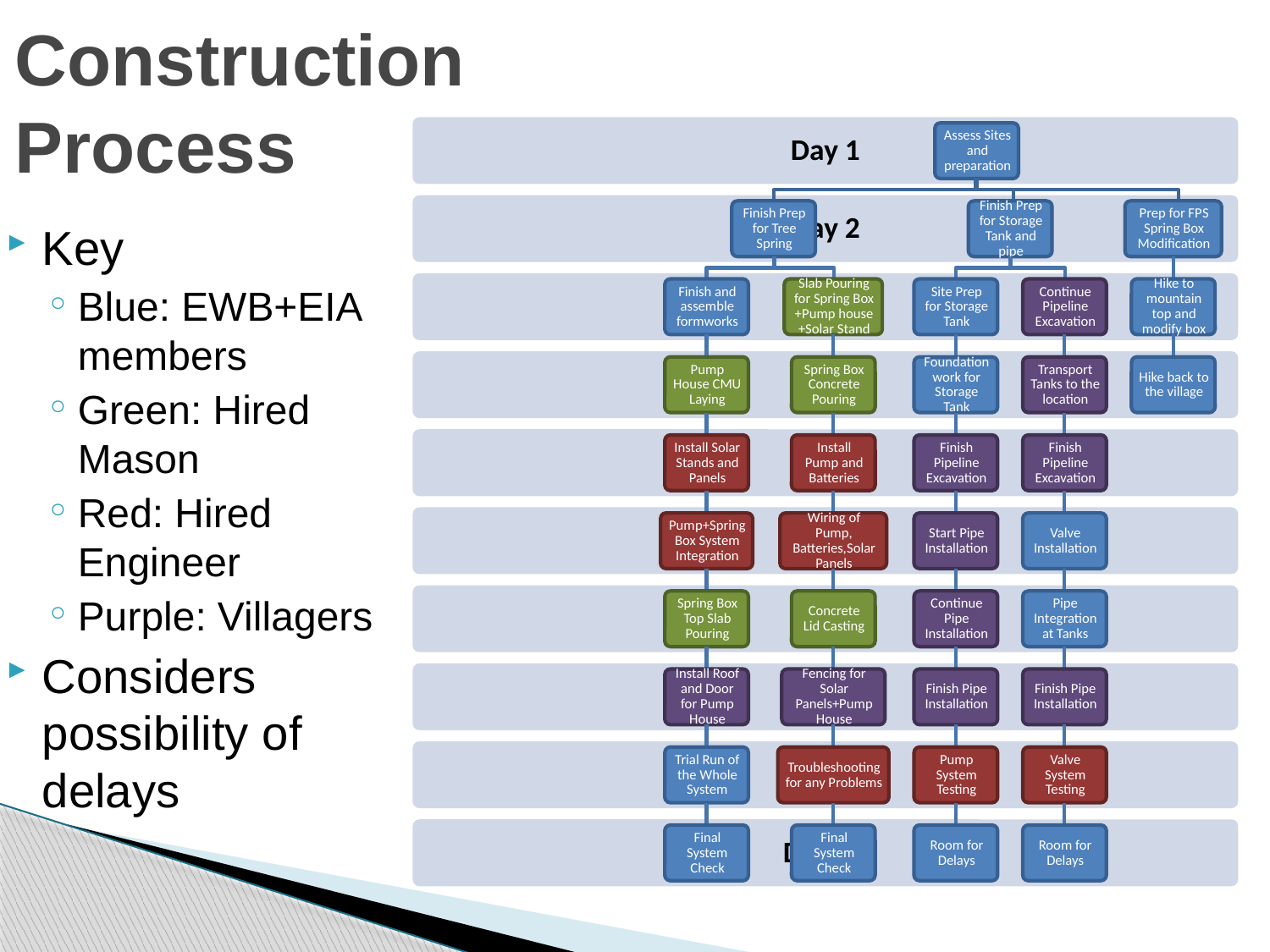

# Construction Process
Day 10
Day 9
Day 8
Day 7
Day 6
Day 5
Day 4
Day 3
Day 2
Day 1
Assess Sites and preparation
Finish Prep for Tree Spring
Finish and assemble formworks
Pump House CMU Laying
Install Solar Stands and Panels
Pump+Spring Box System Integration
Spring Box Top Slab Pouring
Install Roof and Door for Pump House
Trial Run of the Whole System
Final System Check
Slab Pouring for Spring Box +Pump house +Solar Stand
Spring Box Concrete Pouring
Install Pump and Batteries
Wiring of Pump, Batteries,Solar Panels
Concrete Lid Casting
Fencing for Solar Panels+Pump House
Troubleshooting for any Problems
Final System Check
Finish Prep for Storage Tank and pipe
Site Prep for Storage Tank
Foundation work for Storage Tank
Finish Pipeline Excavation
Start Pipe Installation
Continue Pipe Installation
Finish Pipe Installation
Pump System Testing
Room for Delays
Continue Pipeline Excavation
Transport Tanks to the location
Finish Pipeline Excavation
Valve Installation
Pipe Integration at Tanks
Finish Pipe Installation
Valve System Testing
Room for Delays
Prep for FPS Spring Box Modification
Hike to mountain top and modify box
Hike back to the village
Key
Blue: EWB+EIA members
Green: Hired Mason
Red: Hired Engineer
Purple: Villagers
Considers possibility of delays